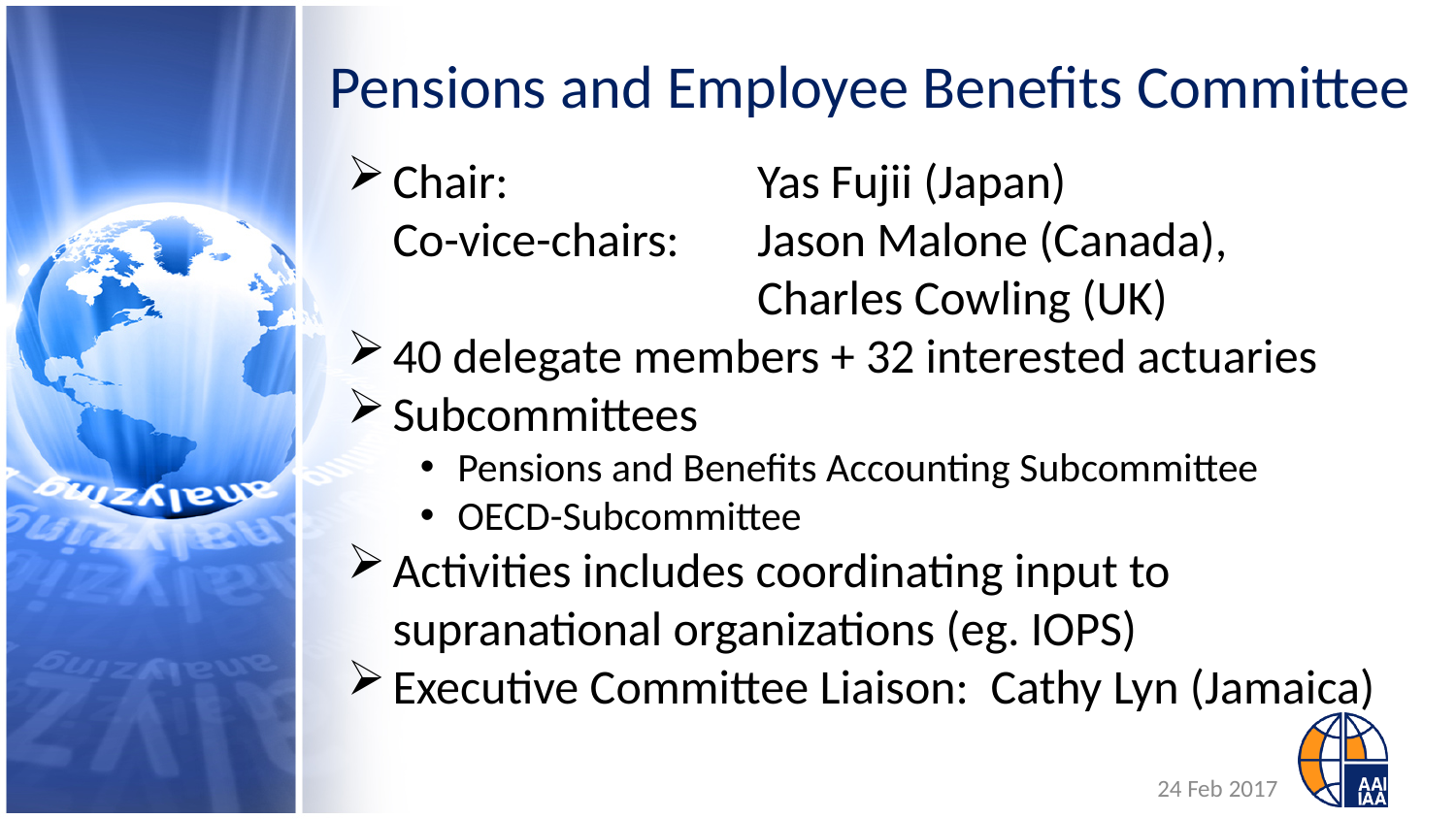

# Pensions and Employee Benefits Committee
Chair:	Yas Fujii (Japan)
Co-vice-chairs:	Jason Malone (Canada),
	Charles Cowling (UK)
40 delegate members + 32 interested actuaries
Subcommittees
Pensions and Benefits Accounting Subcommittee
OECD-Subcommittee
Activities includes coordinating input to supranational organizations (eg. IOPS)
Executive Committee Liaison:  Cathy Lyn (Jamaica)
24 Feb 2017